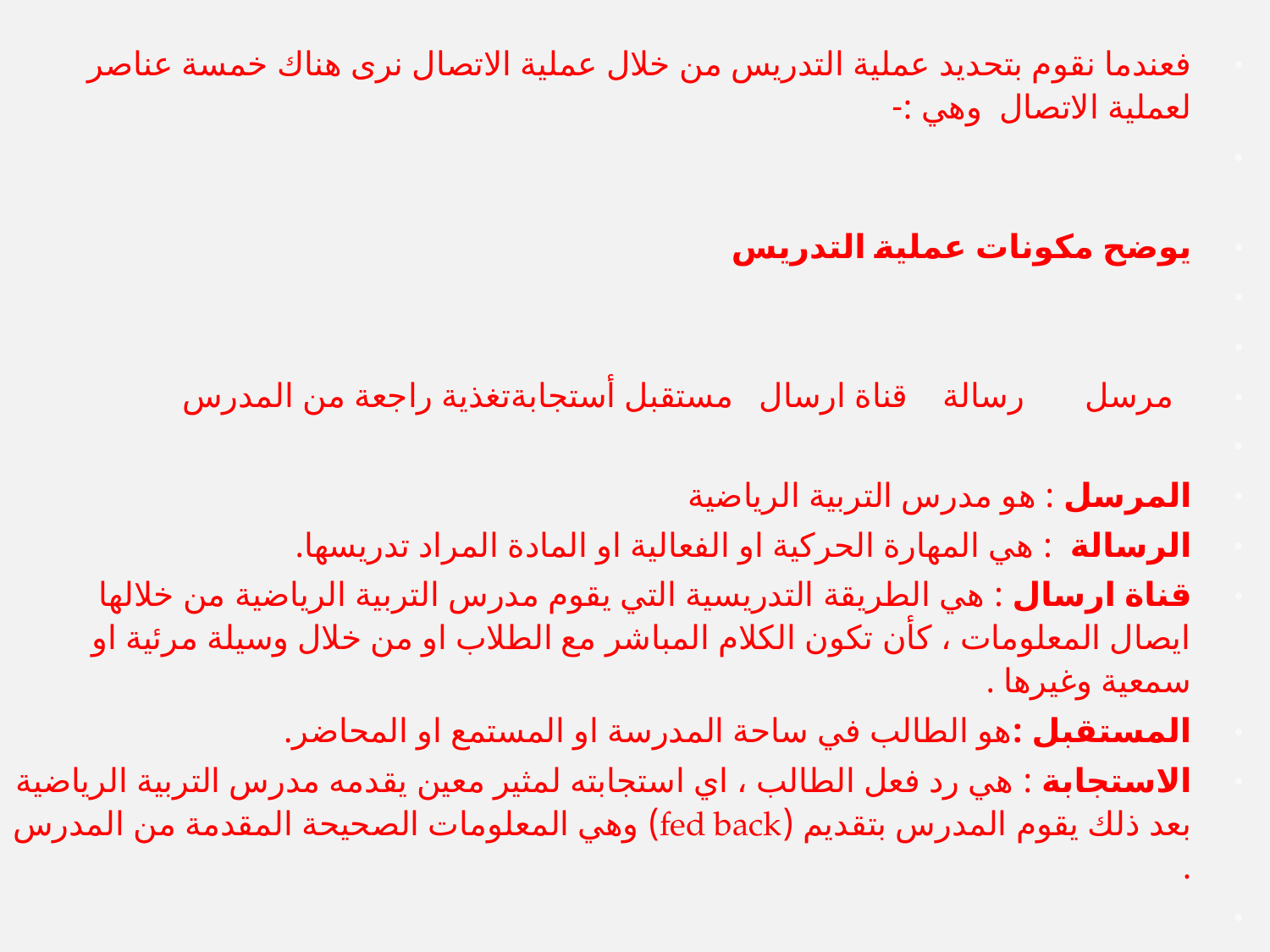

فعندما نقوم بتحديد عملية التدريس من خلال عملية الاتصال نرى هناك خمسة عناصر لعملية الاتصال  وهي :-

يوضح مكونات عملية التدريس

  مرسل       رسالة    قناة ارسال   مستقبل أستجابةتغذية راجعة من المدرس

المرسل : هو مدرس التربية الرياضية
الرسالة  : هي المهارة الحركية او الفعالية او المادة المراد تدريسها.
قناة ارسال : هي الطريقة التدريسية التي يقوم مدرس التربية الرياضية من خلالها ايصال المعلومات ، كأن تكون الكلام المباشر مع الطلاب او من خلال وسيلة مرئية او سمعية وغيرها .
المستقبل :هو الطالب في ساحة المدرسة او المستمع او المحاضر.
الاستجابة : هي رد فعل الطالب ، اي استجابته لمثير معين يقدمه مدرس التربية الرياضية بعد ذلك يقوم المدرس بتقديم (fed back) وهي المعلومات الصحيحة المقدمة من المدرس .